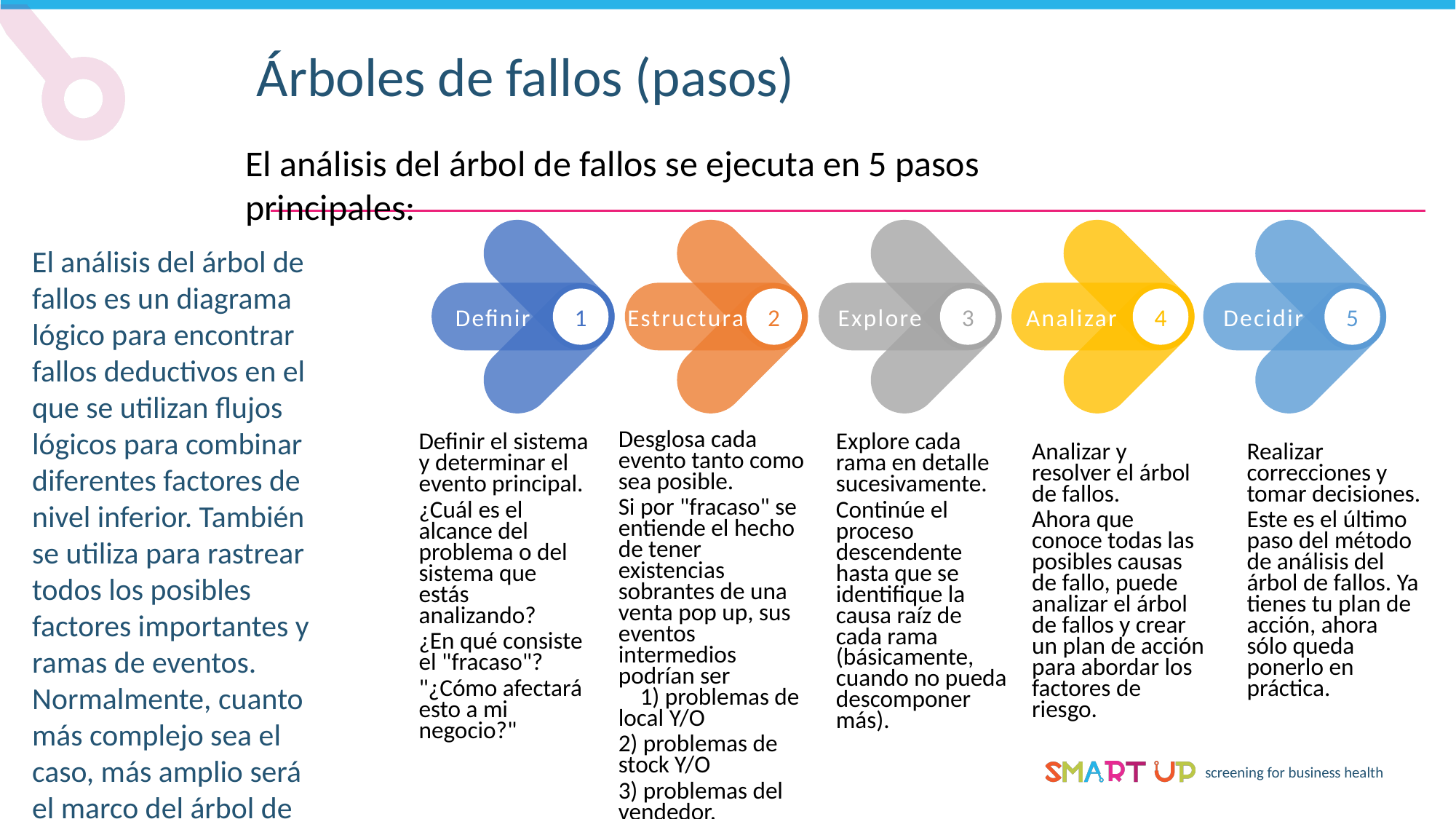

Árboles de fallos (pasos)
El análisis del árbol de fallos se ejecuta en 5 pasos principales:

El análisis del árbol de fallos es un diagrama lógico para encontrar fallos deductivos en el que se utilizan flujos lógicos para combinar diferentes factores de nivel inferior. También se utiliza para rastrear todos los posibles factores importantes y ramas de eventos. Normalmente, cuanto más complejo sea el caso, más amplio será el marco del árbol de fallos.

Definir
1
Estructura
2
Explore
3
Analizar
4
Decidir
5
Desglosa cada evento tanto como sea posible.
Si por "fracaso" se entiende el hecho de tener existencias sobrantes de una venta pop up, sus eventos intermedios podrían ser                   1) problemas de local Y/O
2) problemas de stock Y/O
3) problemas del vendedor.

Definir el sistema y determinar el evento principal.
¿Cuál es el alcance del problema o del sistema que estás analizando?
¿En qué consiste el "fracaso"?
"¿Cómo afectará esto a mi negocio?"
Explore cada rama en detalle sucesivamente.
Continúe el proceso descendente hasta que se identifique la causa raíz de cada rama (básicamente, cuando no pueda descomponer más).
Analizar y resolver el árbol de fallos.
Ahora que conoce todas las posibles causas de fallo, puede analizar el árbol de fallos y crear un plan de acción para abordar los factores de riesgo.
Realizar correcciones y tomar decisiones.
Este es el último paso del método de análisis del árbol de fallos. Ya tienes tu plan de acción, ahora sólo queda ponerlo en práctica.